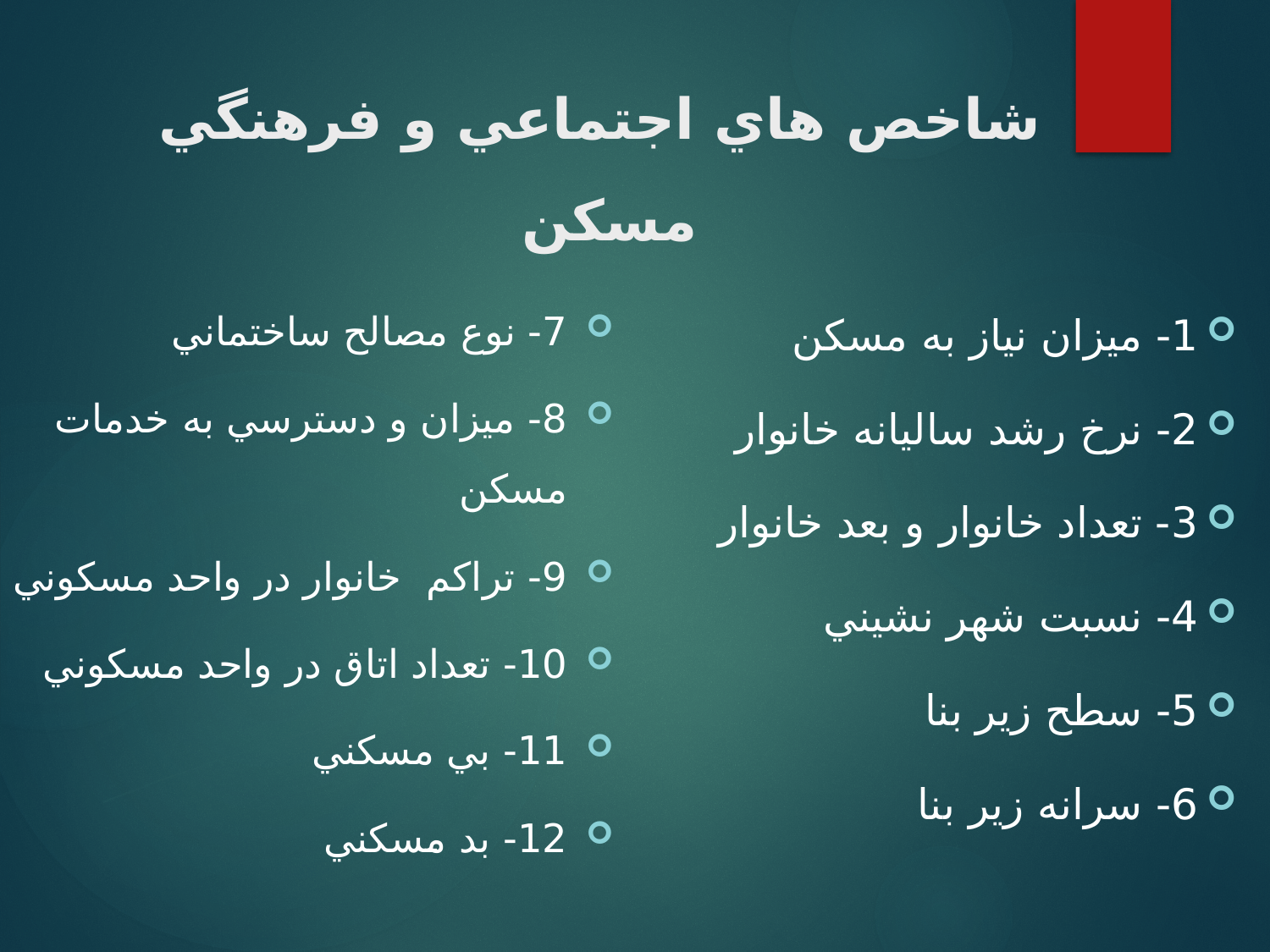

شاخص هاي اجتماعي و فرهنگي مسكن
7- نوع مصالح ساختماني
8- ميزان و دسترسي به خدمات مسكن
9- تراكم  خانوار در واحد مسكوني
10- تعداد اتاق در واحد مسكوني
11- بي مسكني
12- بد مسكني

1- ميزان نياز به مسكن
2- نرخ رشد ساليانه خانوار
3- تعداد خانوار و بعد خانوار
4- نسبت شهر نشيني
5- سطح زير بنا
6- سرانه زير بنا